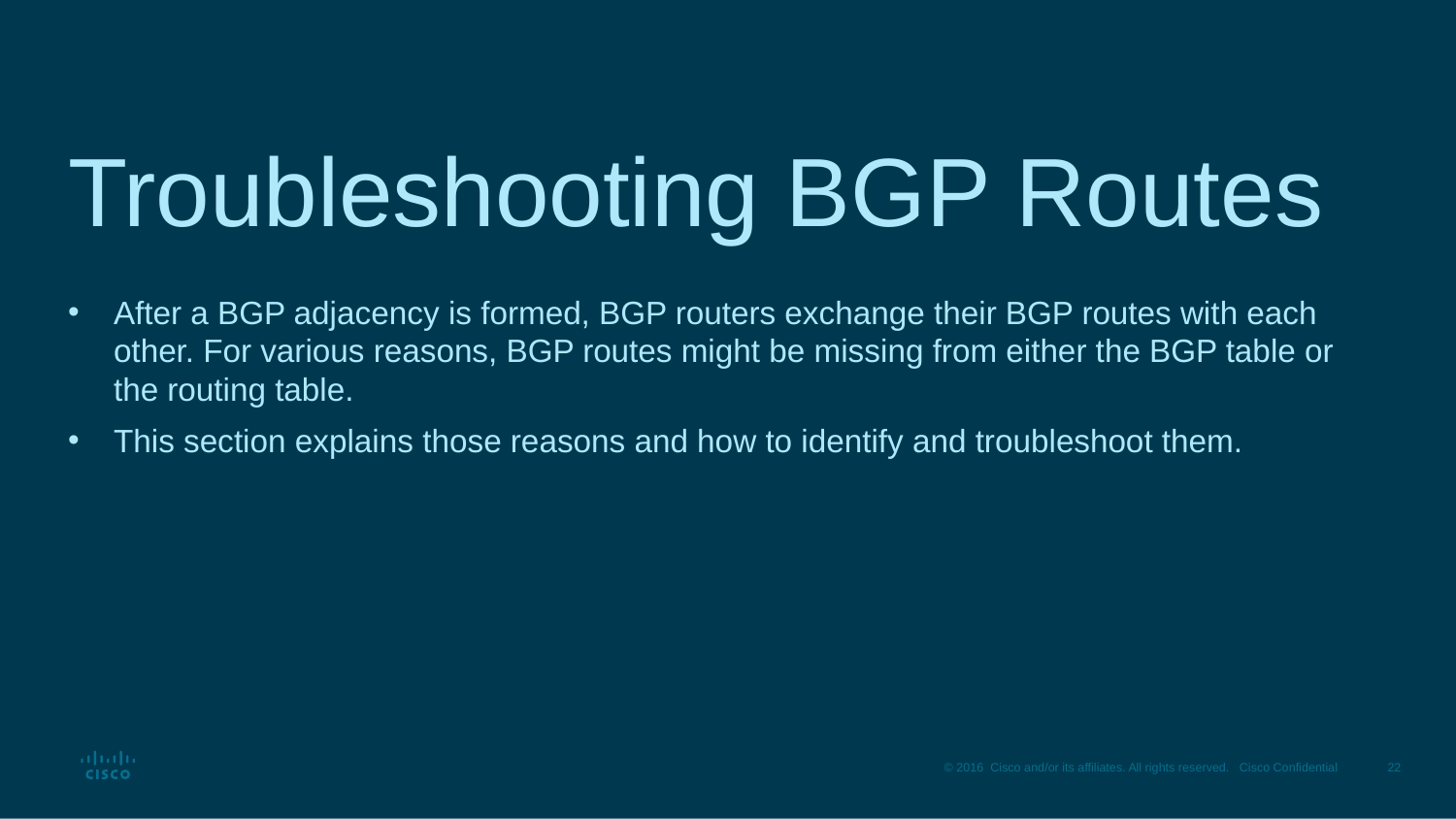

# Troubleshooting BGP Routes
After a BGP adjacency is formed, BGP routers exchange their BGP routes with each other. For various reasons, BGP routes might be missing from either the BGP table or the routing table.
This section explains those reasons and how to identify and troubleshoot them.